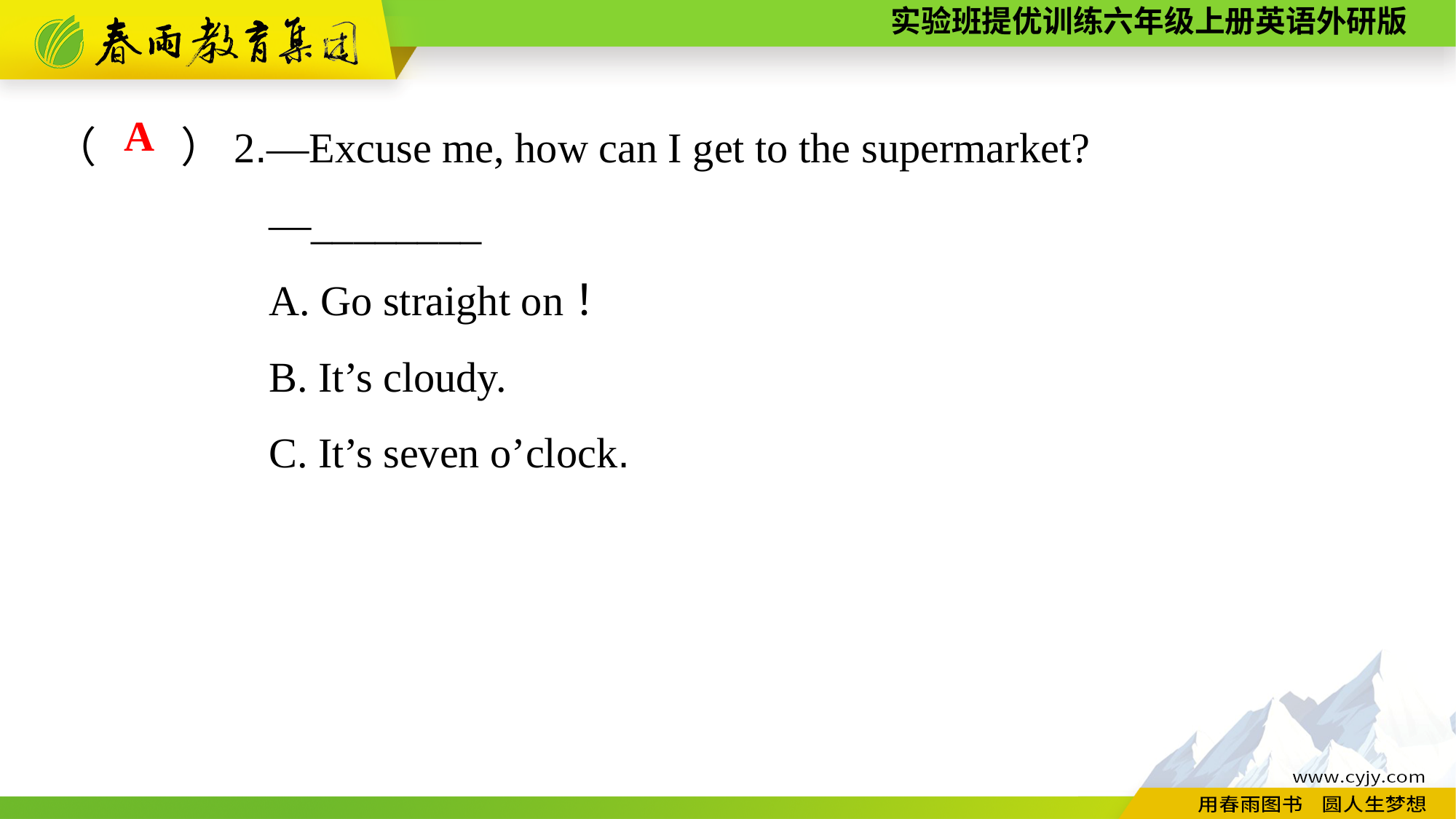

（　　）2.—Excuse me, how can I get to the supermarket?
—________
A. Go straight on！
B. It’s cloudy.
C. It’s seven o’clock.
A